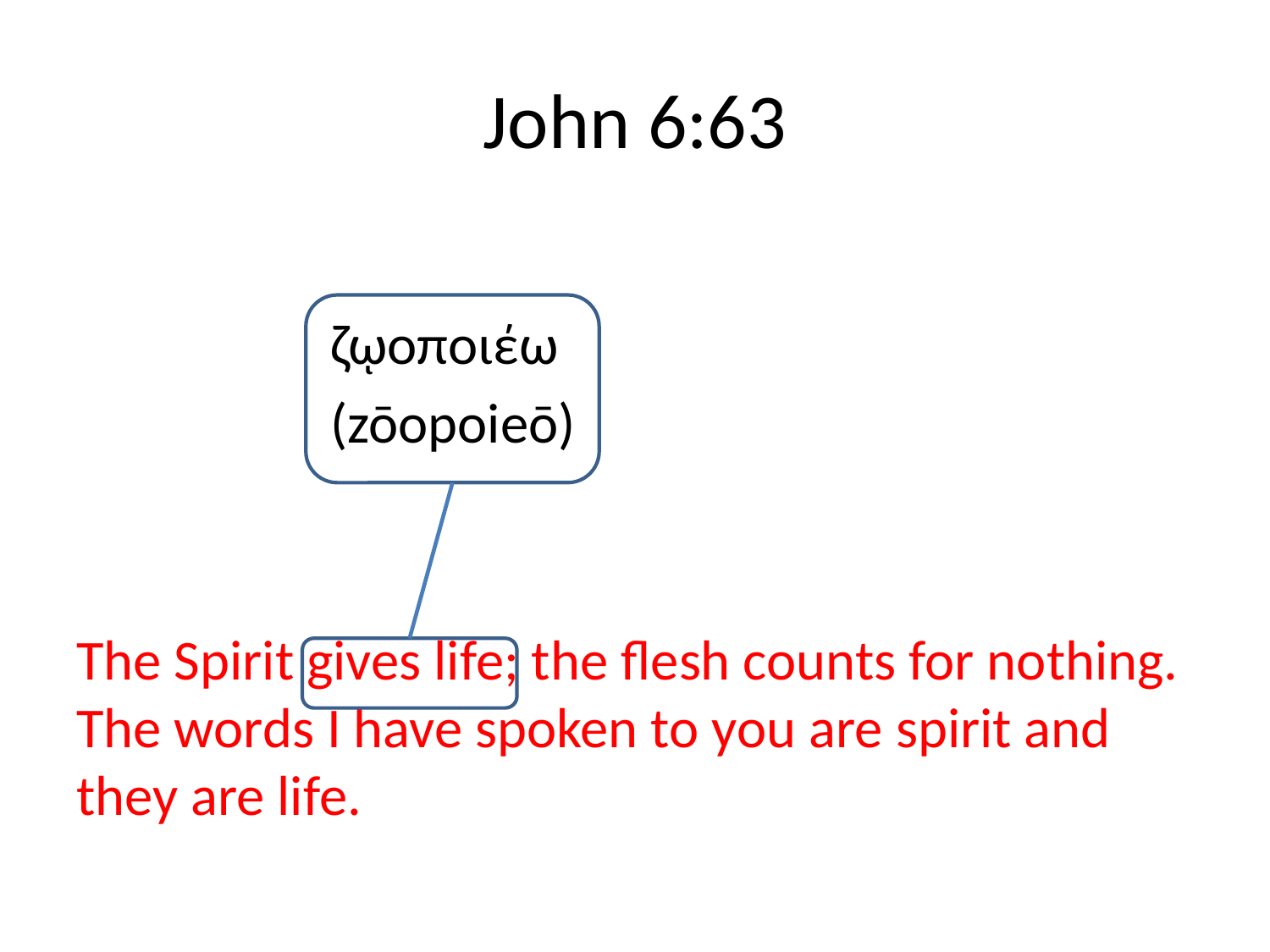

# John 6:63

		ζῳοποιέω
		(zōopoieō)

The Spirit gives life; the flesh counts for nothing. The words I have spoken to you are spirit and they are life.